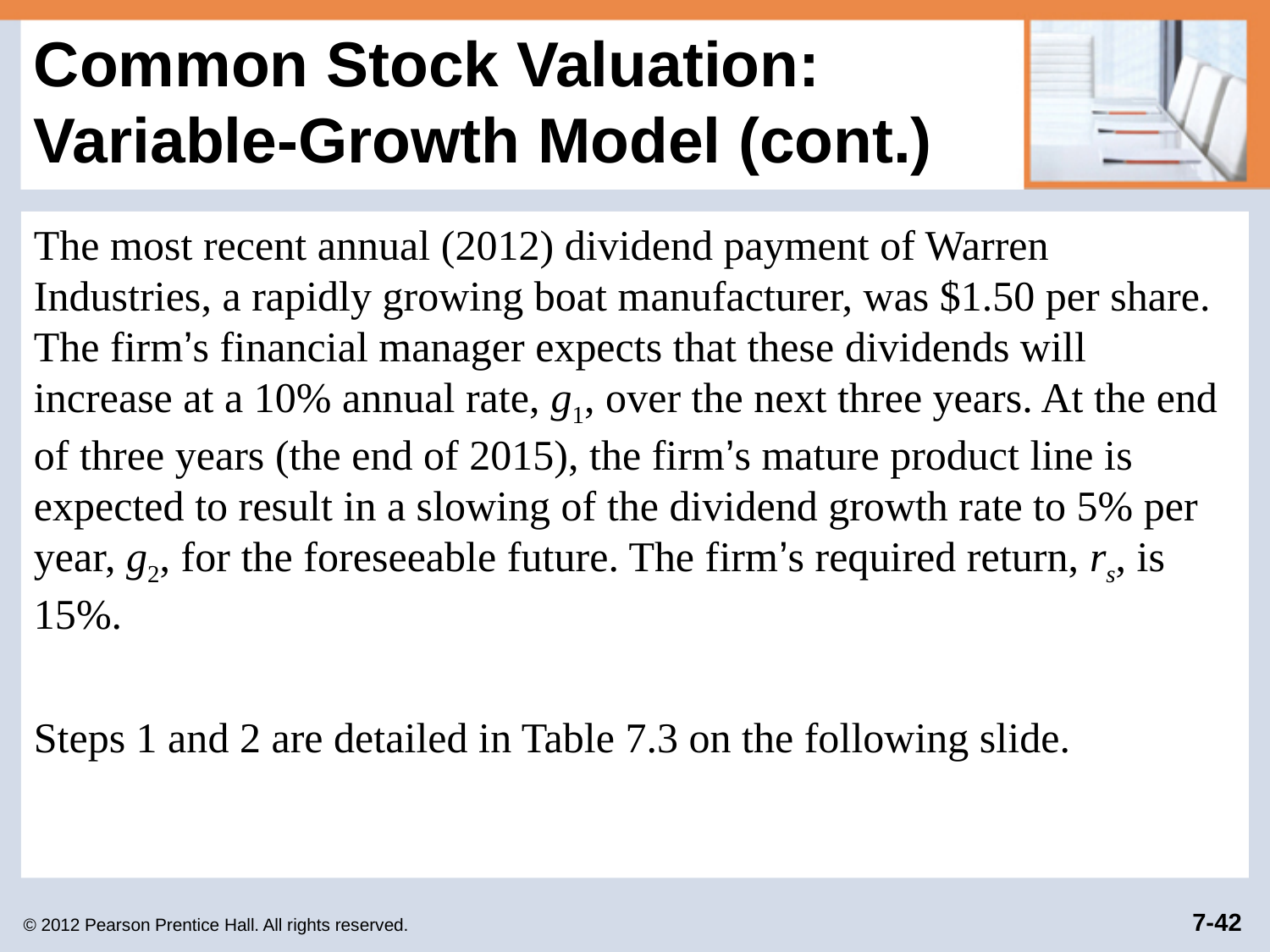

# Common Stock Valuation: Variable-Growth Model (cont.)
The most recent annual (2012) dividend payment of Warren Industries, a rapidly growing boat manufacturer, was $1.50 per share. The firm’s financial manager expects that these dividends will increase at a 10% annual rate, g1, over the next three years. At the end of three years (the end of 2015), the firm’s mature product line is expected to result in a slowing of the dividend growth rate to 5% per year, g2, for the foreseeable future. The firm’s required return, rs, is 15%.
Steps 1 and 2 are detailed in Table 7.3 on the following slide.

© 2012 Pearson Prentice Hall. All rights reserved.
7-42